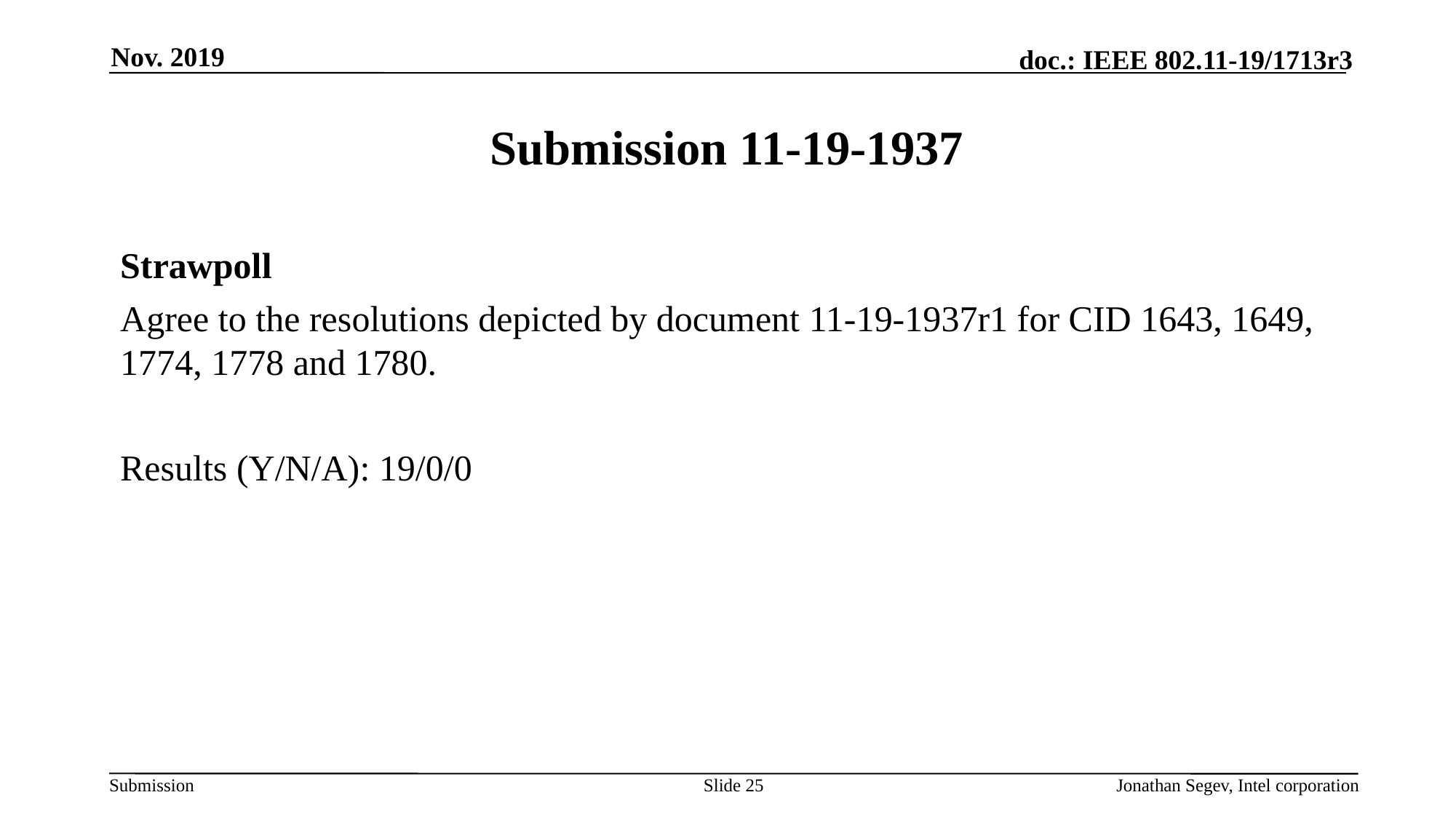

Nov. 2019
# Submission 11-19-1937
Strawpoll
Agree to the resolutions depicted by document 11-19-1937r1 for CID 1643, 1649, 1774, 1778 and 1780.

Results (Y/N/A): 19/0/0

Slide 25
Jonathan Segev, Intel corporation